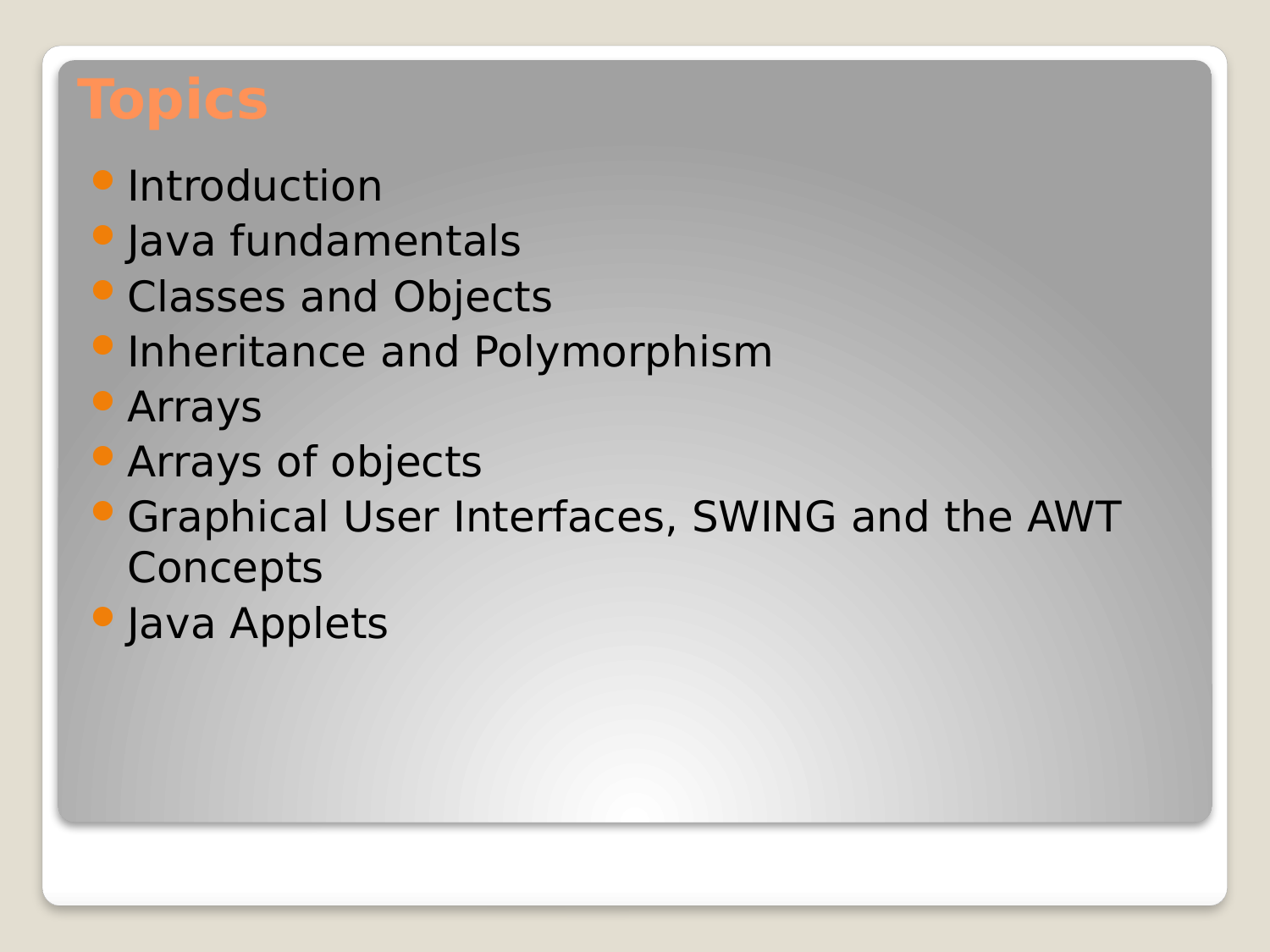

# Topics
Introduction
Java fundamentals
Classes and Objects
Inheritance and Polymorphism
Arrays
Arrays of objects
Graphical User Interfaces, SWING and the AWT Concepts
Java Applets